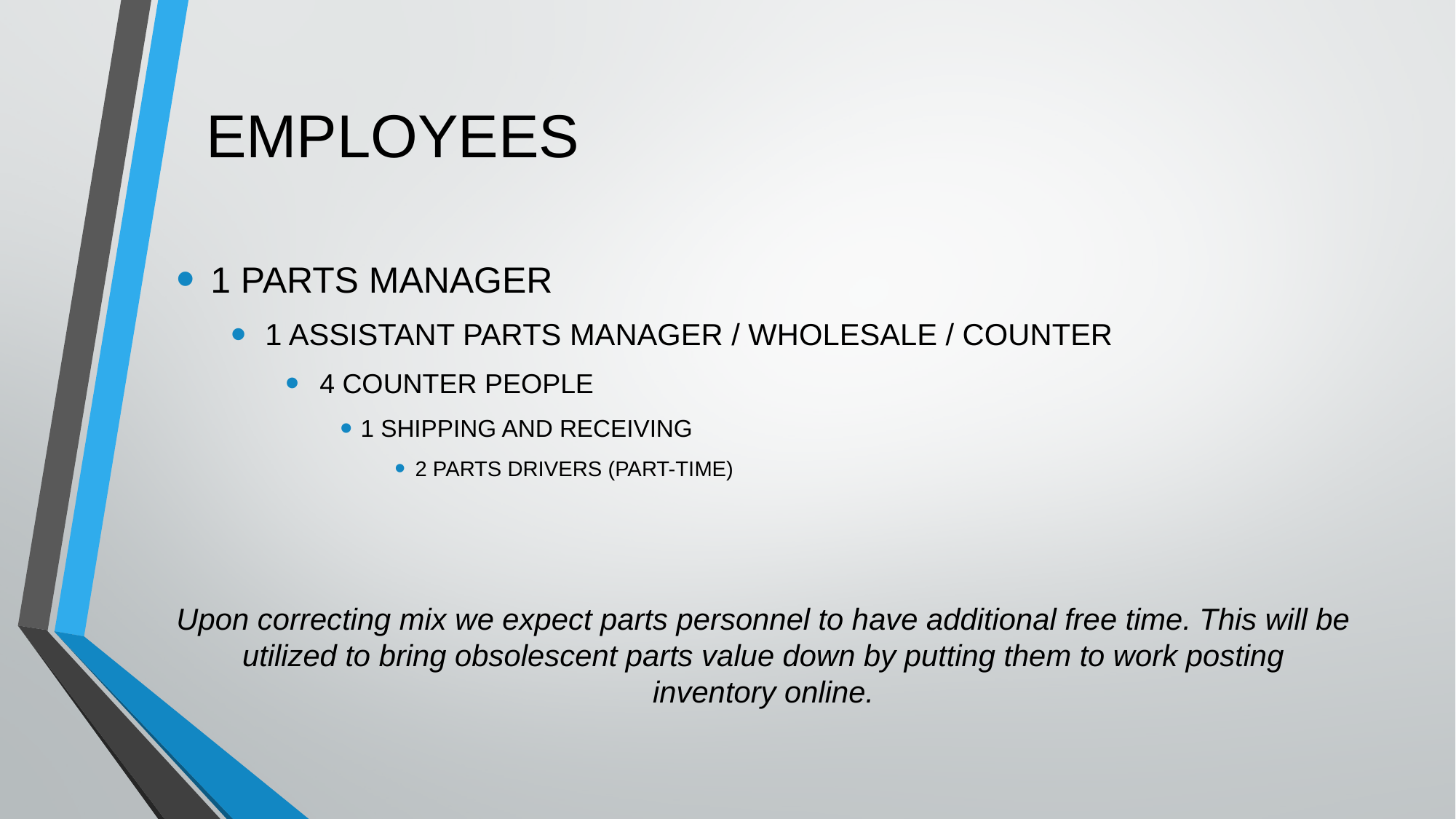

# EMPLOYEES
1 PARTS MANAGER
1 ASSISTANT PARTS MANAGER / WHOLESALE / COUNTER
4 COUNTER PEOPLE
1 SHIPPING AND RECEIVING
2 PARTS DRIVERS (PART-TIME)

Upon correcting mix we expect parts personnel to have additional free time. This will be utilized to bring obsolescent parts value down by putting them to work posting inventory online.